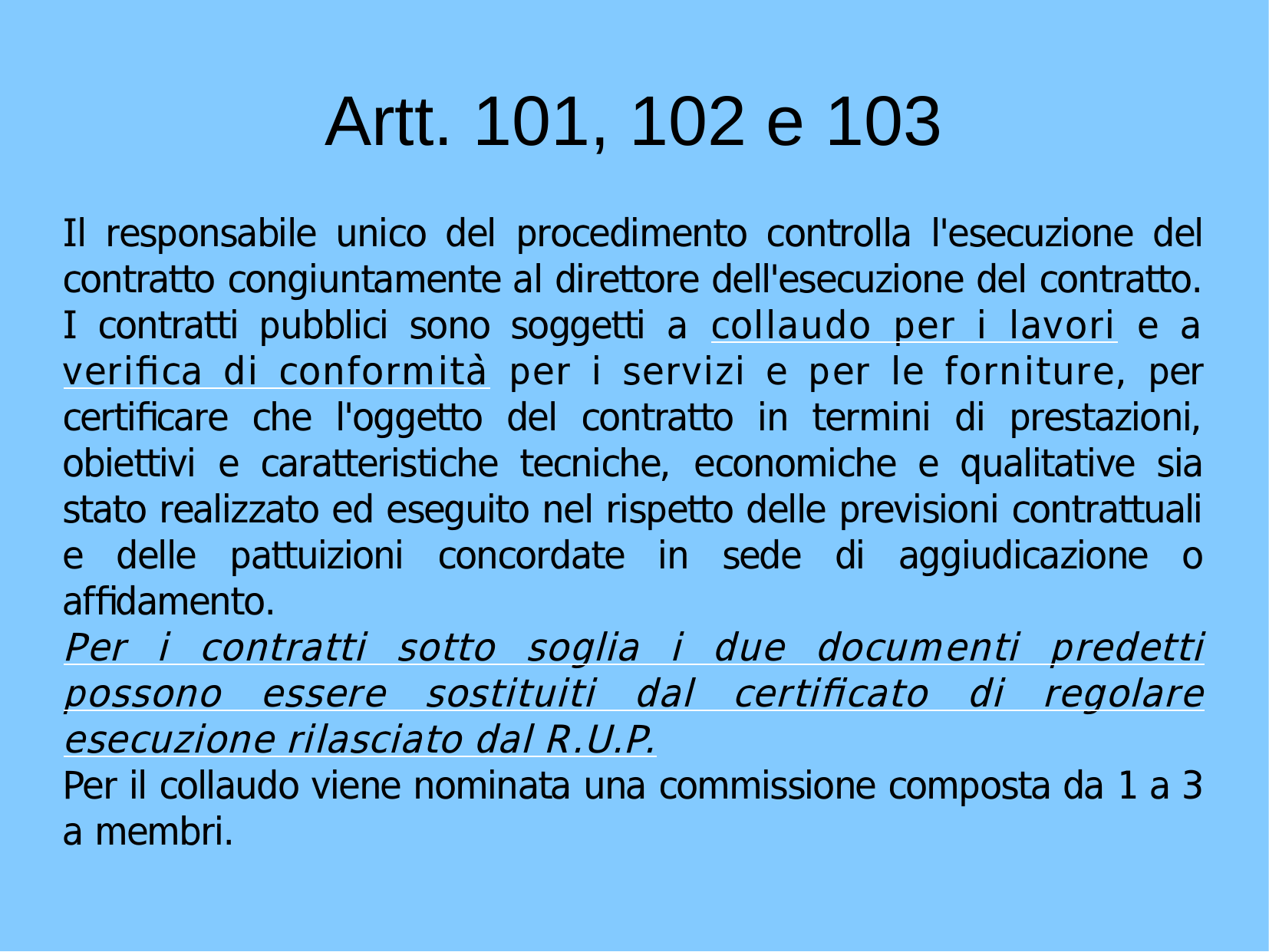

Artt. 101, 102 e 103
Il responsabile unico del procedimento controlla l'esecuzione del contratto congiuntamente al direttore dell'esecuzione del contratto.
I contratti pubblici sono soggetti a collaudo per i lavori e a verifica di conformità per i servizi e per le forniture, per certificare che l'oggetto del contratto in termini di prestazioni, obiettivi e caratteristiche tecniche, economiche e qualitative sia stato realizzato ed eseguito nel rispetto delle previsioni contrattuali e delle pattuizioni concordate in sede di aggiudicazione o affidamento.
Per i contratti sotto soglia i due documenti predetti possono essere sostituiti dal certificato di regolare esecuzione rilasciato dal R.U.P.
Per il collaudo viene nominata una commissione composta da 1 a 3 a membri.